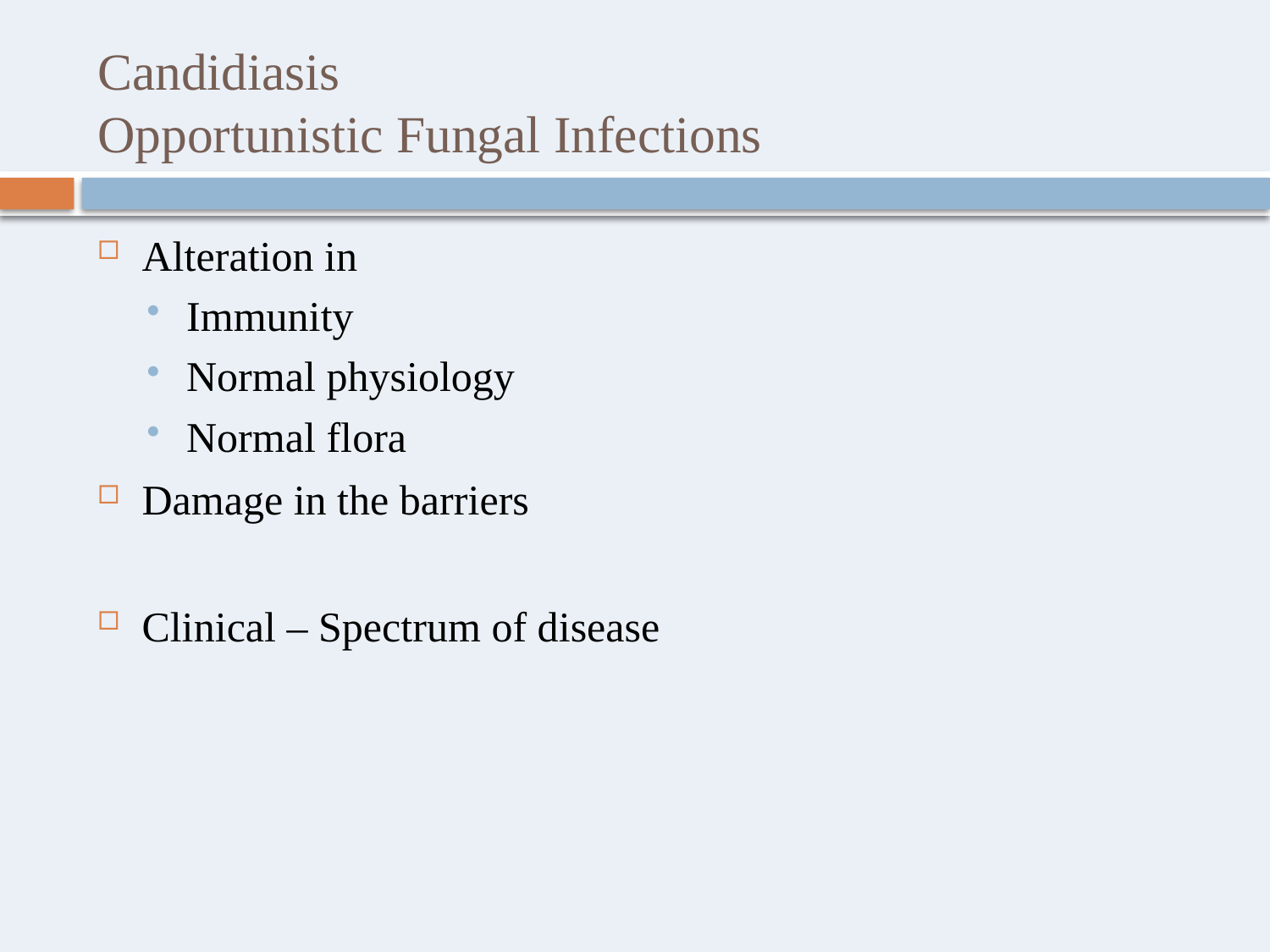

# Candidiasis Opportunistic Fungal Infections
Alteration in
Immunity
Normal physiology
Normal flora
Damage in the barriers

Clinical – Spectrum of disease